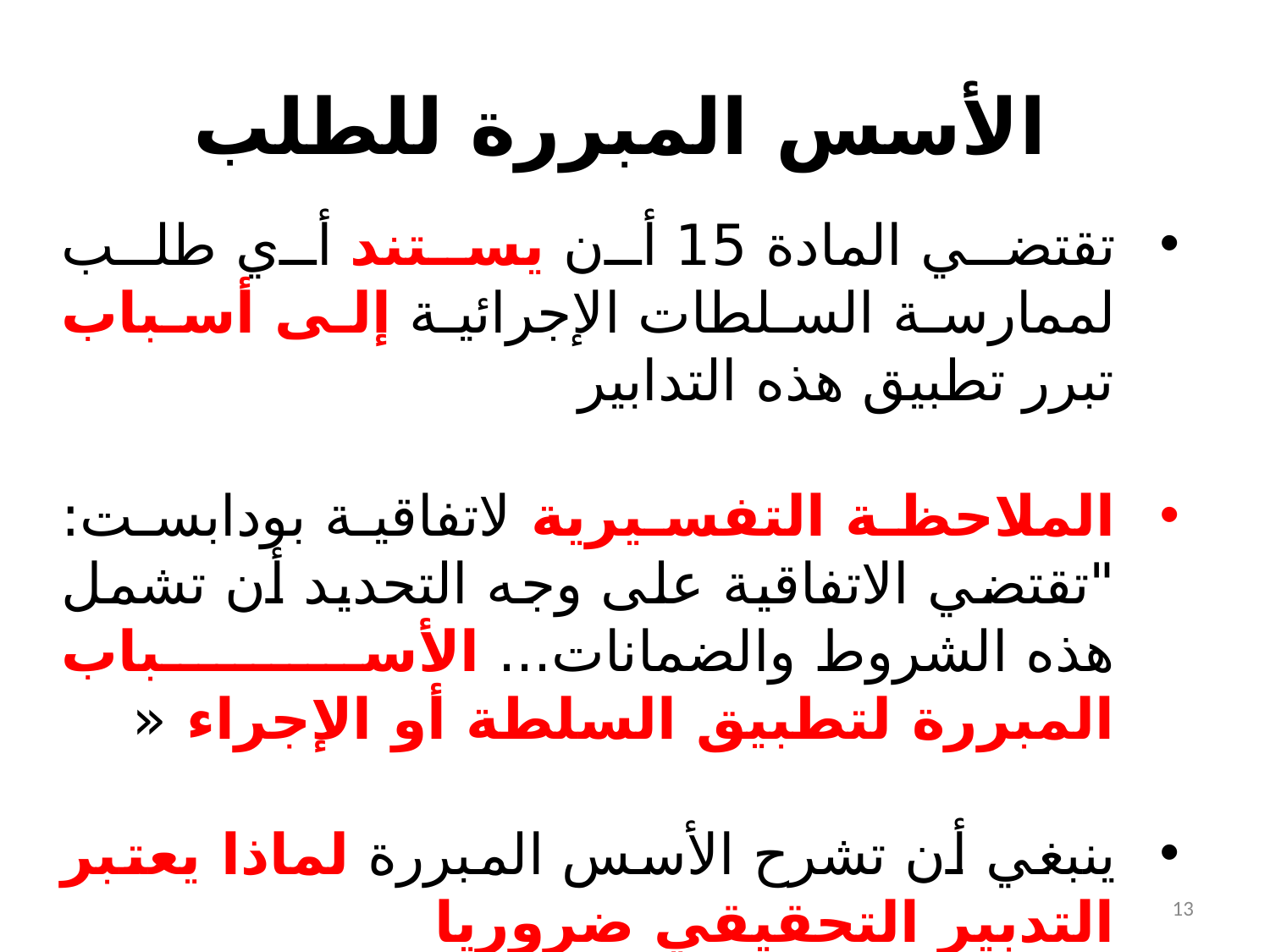

# الأسس المبررة للطلب

تقتضي المادة 15 أن يستند أي طلب لممارسة السلطات الإجرائية إلى أسباب تبرر تطبيق هذه التدابير

الملاحظة التفسيرية لاتفاقية بودابست: "تقتضي الاتفاقية على وجه التحديد أن تشمل هذه الشروط والضمانات... الأسباب المبررة لتطبيق السلطة أو الإجراء «

ينبغي أن تشرح الأسس المبررة لماذا يعتبر التدبير التحقيقي ضروريا
13